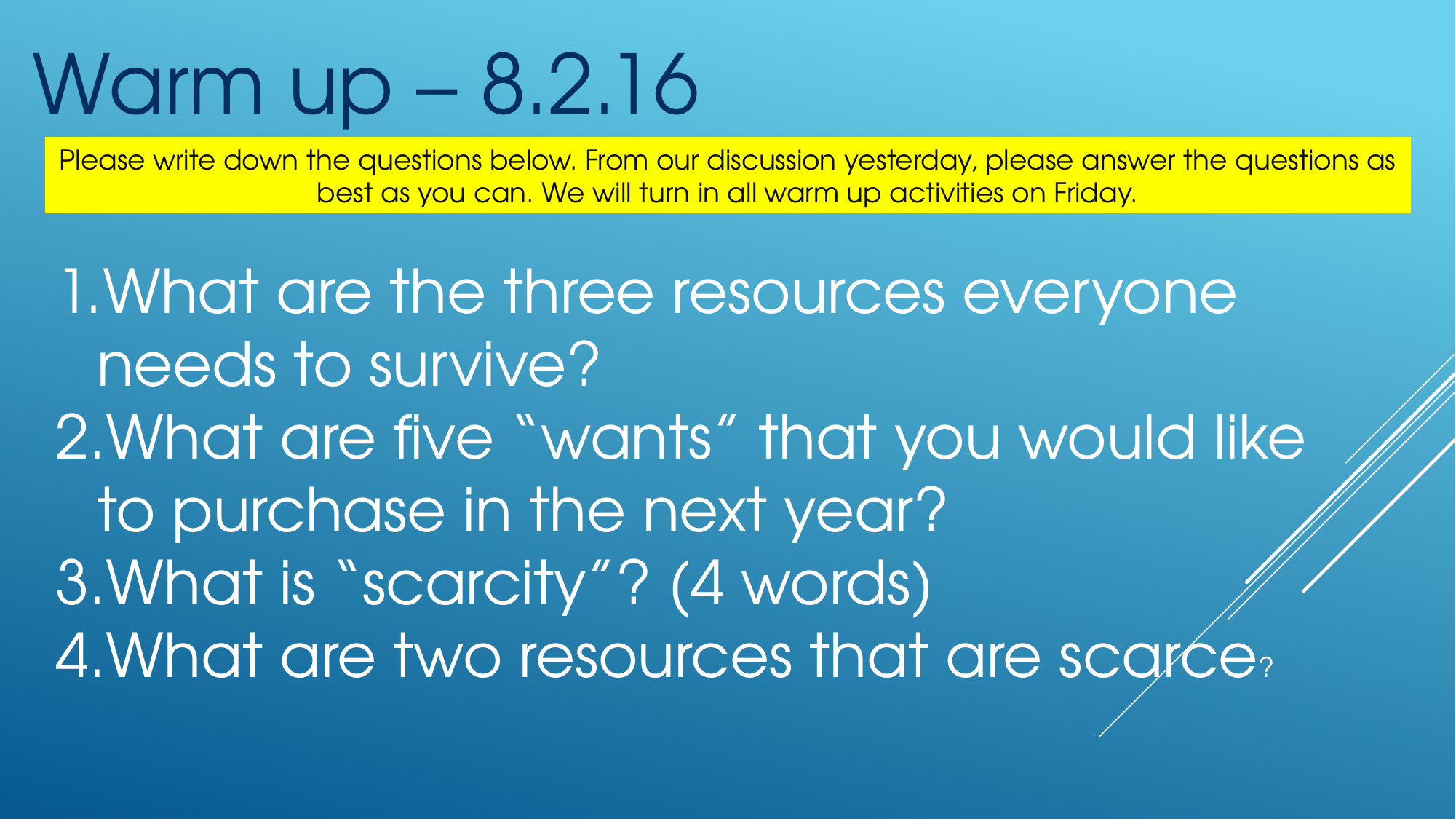

Warm up – 8.2.16
Please write down the questions below. From our discussion yesterday, please answer the questions as best as you can. We will turn in all warm up activities on Friday.
What are the three resources everyone needs to survive?
What are five “wants” that you would like to purchase in the next year?
What is “scarcity”? (4 words)
What are two resources that are scarce?